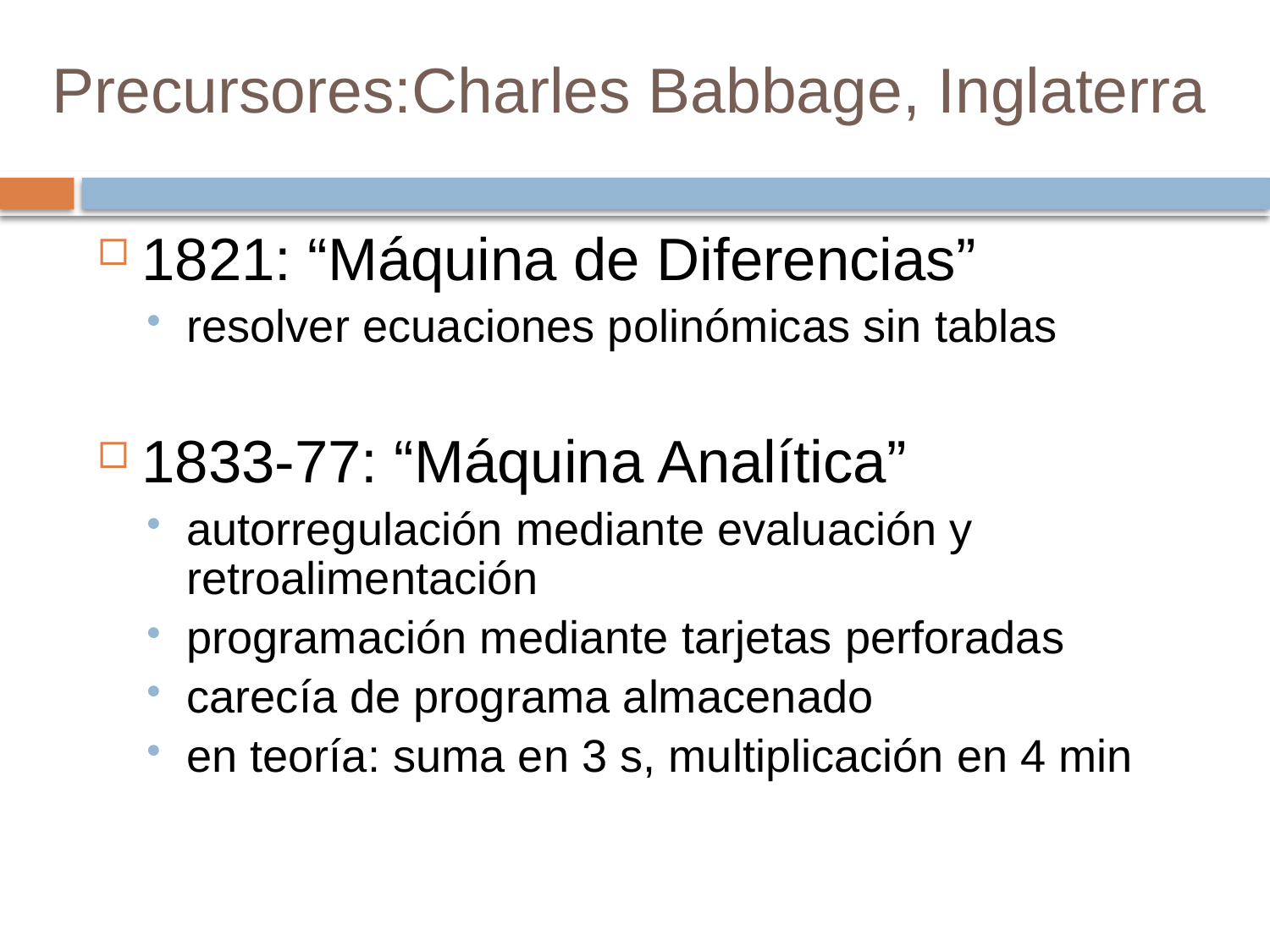

# Precursores:Charles Babbage, Inglaterra
1821: “Máquina de Diferencias”
resolver ecuaciones polinómicas sin tablas

1833-77: “Máquina Analítica”
autorregulación mediante evaluación y retroalimentación
programación mediante tarjetas perforadas
carecía de programa almacenado
en teoría: suma en 3 s, multiplicación en 4 min